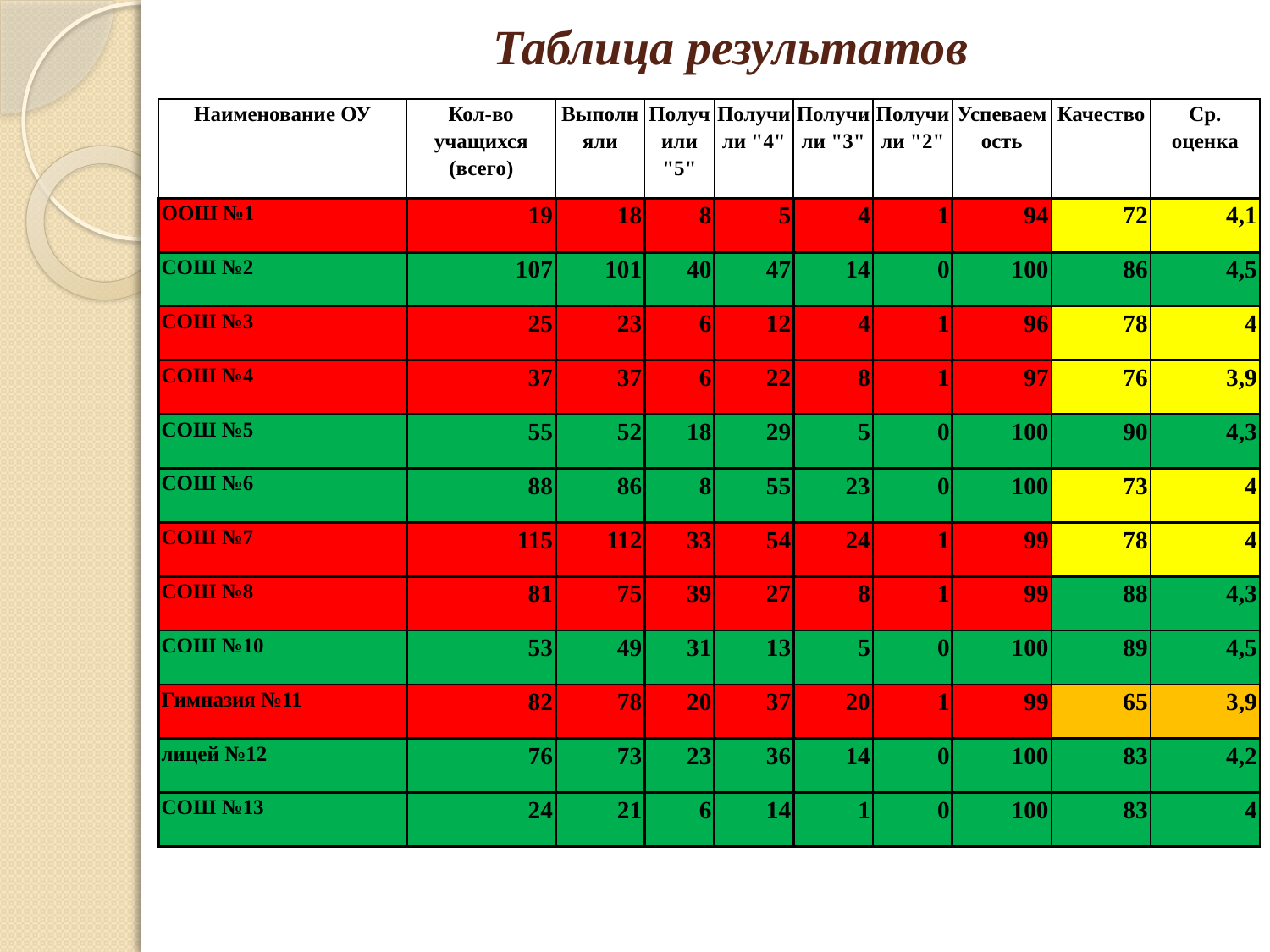

# Таблица результатов
| Наименование ОУ | Кол-во учащихся (всего) | Выполняли | Получили "5" | Получили "4" | Получили "3" | Получили "2" | Успеваемость | Качество | Ср. оценка |
| --- | --- | --- | --- | --- | --- | --- | --- | --- | --- |
| ООШ №1 | 19 | 18 | 8 | 5 | 4 | 1 | 94 | 72 | 4,1 |
| СОШ №2 | 107 | 101 | 40 | 47 | 14 | 0 | 100 | 86 | 4,5 |
| СОШ №3 | 25 | 23 | 6 | 12 | 4 | 1 | 96 | 78 | 4 |
| СОШ №4 | 37 | 37 | 6 | 22 | 8 | 1 | 97 | 76 | 3,9 |
| СОШ №5 | 55 | 52 | 18 | 29 | 5 | 0 | 100 | 90 | 4,3 |
| СОШ №6 | 88 | 86 | 8 | 55 | 23 | 0 | 100 | 73 | 4 |
| СОШ №7 | 115 | 112 | 33 | 54 | 24 | 1 | 99 | 78 | 4 |
| СОШ №8 | 81 | 75 | 39 | 27 | 8 | 1 | 99 | 88 | 4,3 |
| СОШ №10 | 53 | 49 | 31 | 13 | 5 | 0 | 100 | 89 | 4,5 |
| Гимназия №11 | 82 | 78 | 20 | 37 | 20 | 1 | 99 | 65 | 3,9 |
| лицей №12 | 76 | 73 | 23 | 36 | 14 | 0 | 100 | 83 | 4,2 |
| СОШ №13 | 24 | 21 | 6 | 14 | 1 | 0 | 100 | 83 | 4 |